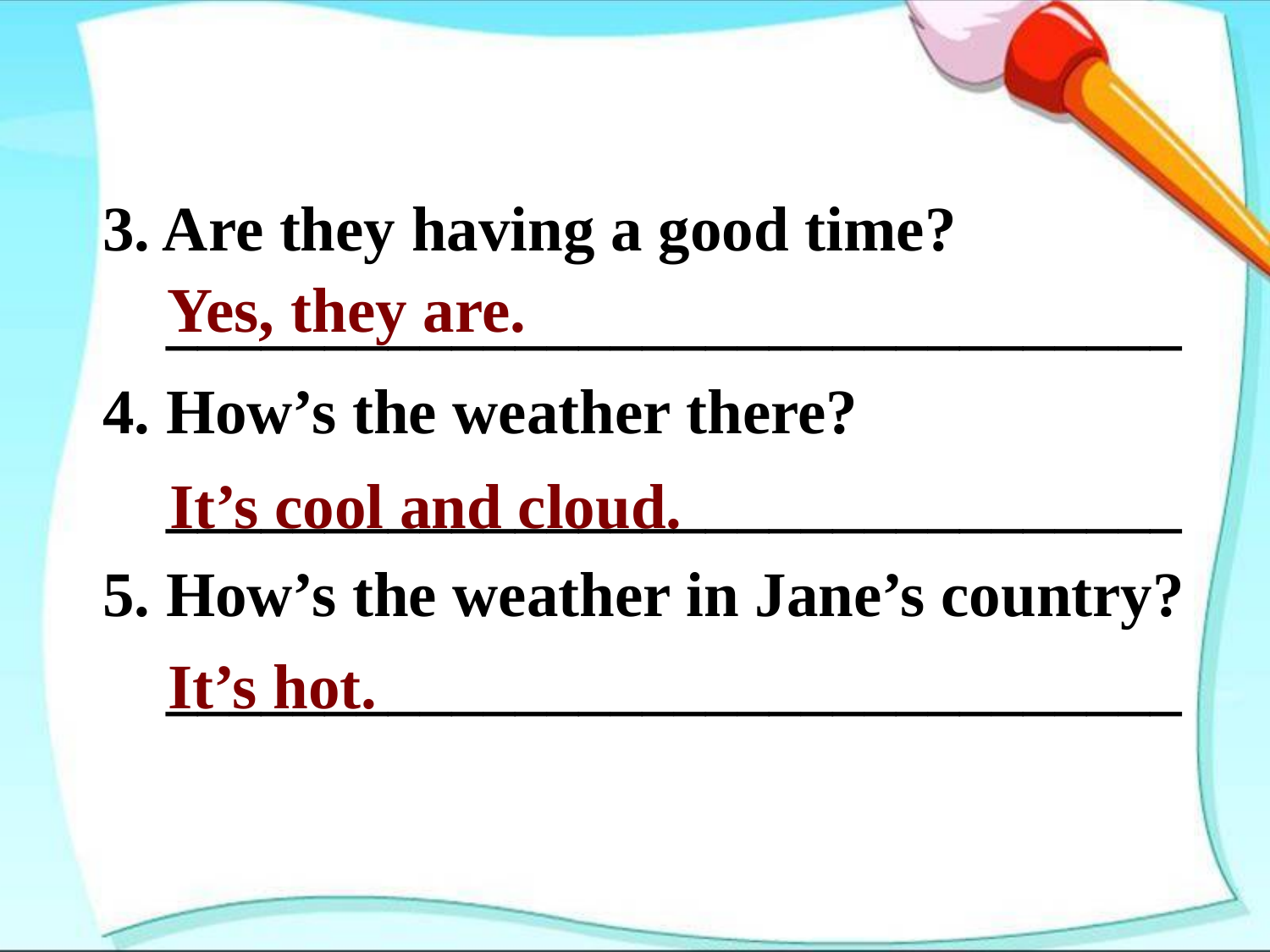

3. Are they having a good time?
    ________________________________
4. How’s the weather there?
    ________________________________
5. How’s the weather in Jane’s country?
    ________________________________
Yes, they are.
It’s cool and cloud.
It’s hot.